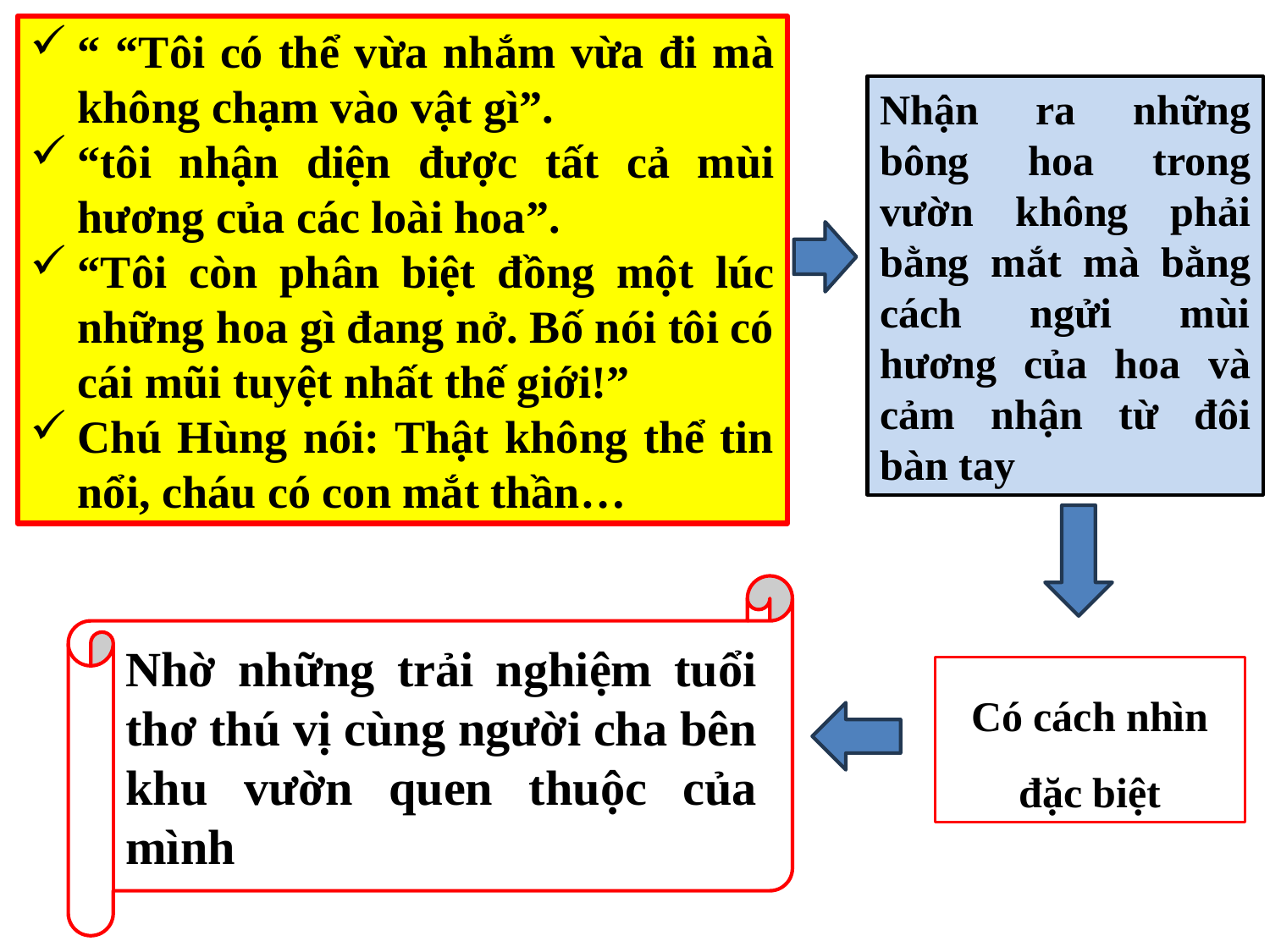

“ “Tôi có thể vừa nhắm vừa đi mà không chạm vào vật gì”.
“tôi nhận diện được tất cả mùi hương của các loài hoa”.
“Tôi còn phân biệt đồng một lúc những hoa gì đang nở. Bố nói tôi có cái mũi tuyệt nhất thế giới!”
Chú Hùng nói: Thật không thể tin nổi, cháu có con mắt thần…
Nhận ra những bông hoa trong vườn không phải bằng mắt mà bằng cách ngửi mùi hương của hoa và cảm nhận từ đôi bàn tay

Nhờ những trải nghiệm tuổi thơ thú vị cùng người cha bên khu vườn quen thuộc của mình
Có cách nhìn đặc biệt